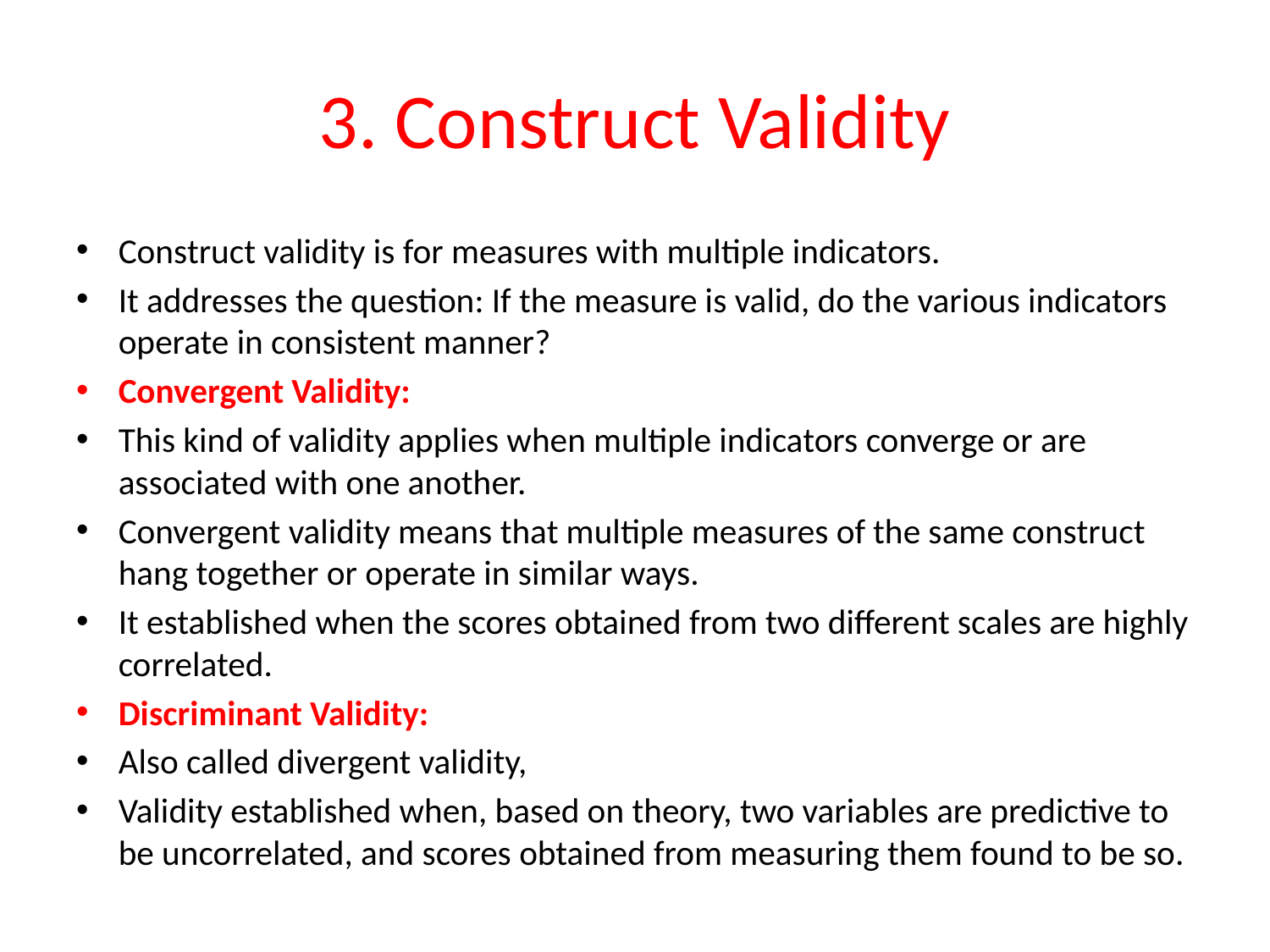

# 3. Construct Validity
Construct validity is for measures with multiple indicators.
It addresses the question: If the measure is valid, do the various indicators operate in consistent manner?
Convergent Validity:
This kind of validity applies when multiple indicators converge or are associated with one another.
Convergent validity means that multiple measures of the same construct hang together or operate in similar ways.
It established when the scores obtained from two different scales are highly correlated.
Discriminant Validity:
Also called divergent validity,
Validity established when, based on theory, two variables are predictive to be uncorrelated, and scores obtained from measuring them found to be so.